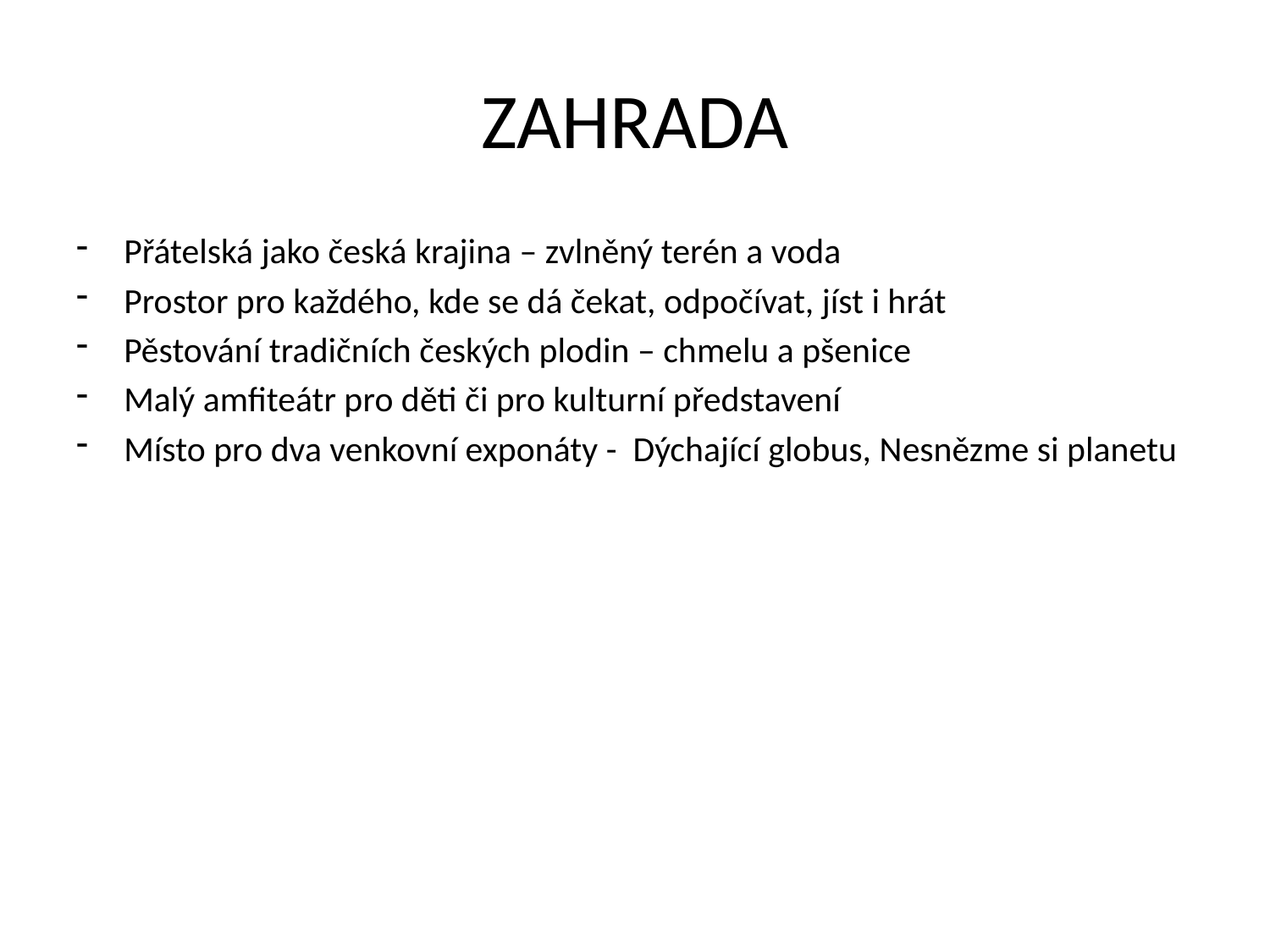

# ZAHRADA
Přátelská jako česká krajina – zvlněný terén a voda
Prostor pro každého, kde se dá čekat, odpočívat, jíst i hrát
Pěstování tradičních českých plodin – chmelu a pšenice
Malý amfiteátr pro děti či pro kulturní představení
Místo pro dva venkovní exponáty -  Dýchající globus, Nesnězme si planetu